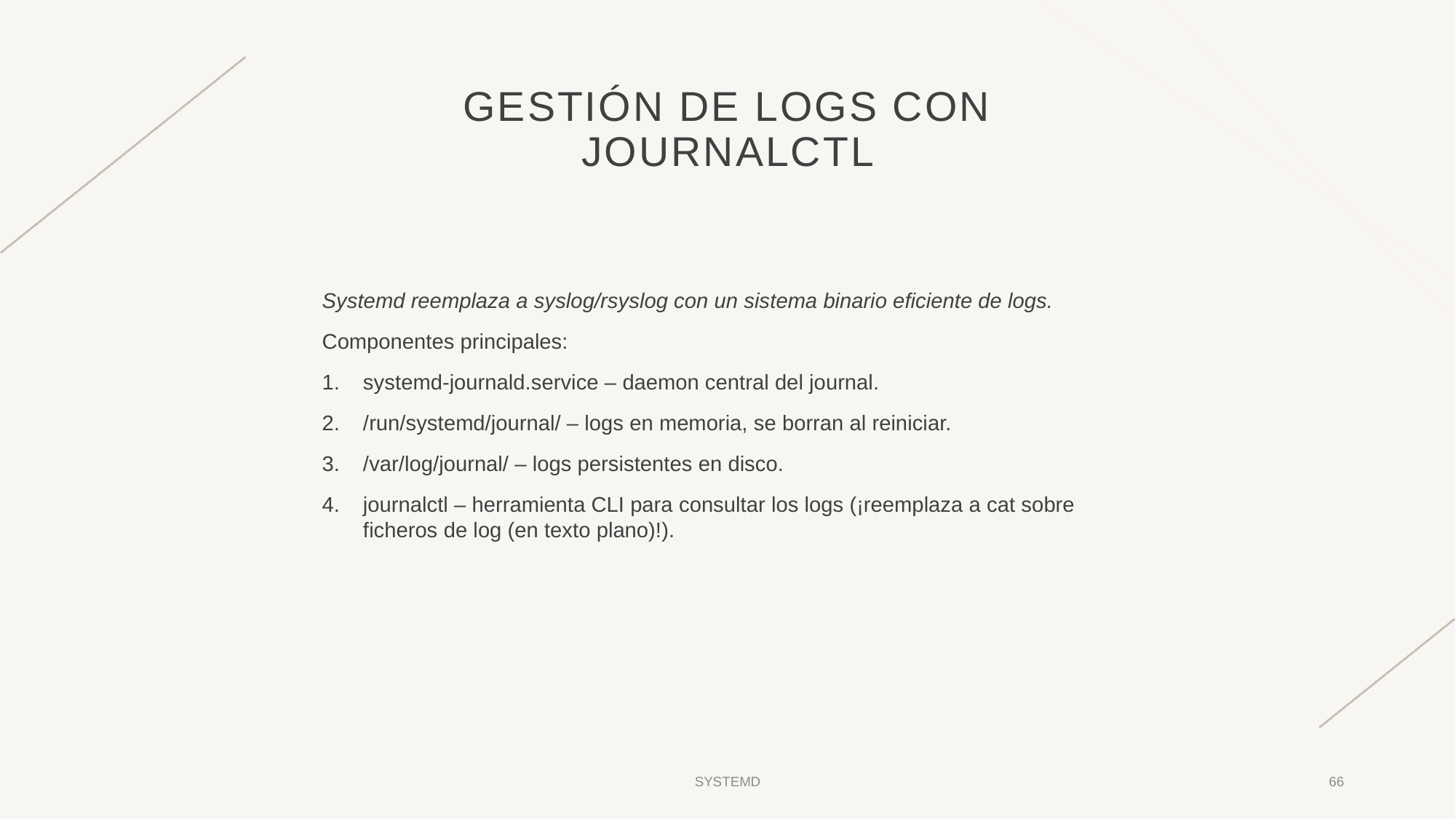

# GESTIÓN DE LOGS CON JOURNALCTL
Systemd reemplaza a syslog/rsyslog con un sistema binario eficiente de logs.
Componentes principales:
systemd-journald.service – daemon central del journal.
/run/systemd/journal/ – logs en memoria, se borran al reiniciar.
/var/log/journal/ – logs persistentes en disco.
journalctl – herramienta CLI para consultar los logs (¡reemplaza a cat sobre ficheros de log (en texto plano)!).

SYSTEMD
66